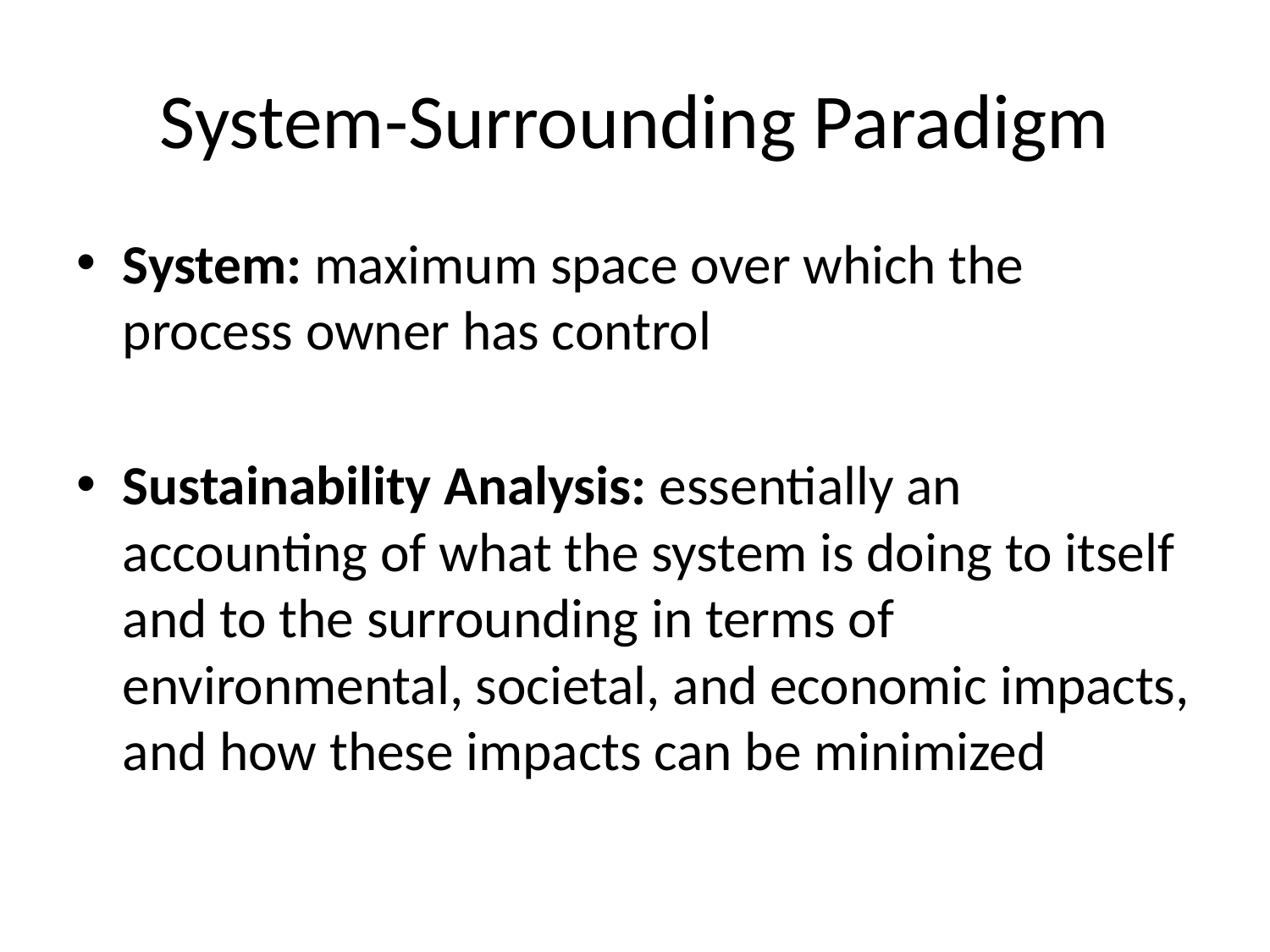

# System-Surrounding Paradigm
System: maximum space over which the process owner has control

Sustainability Analysis: essentially an accounting of what the system is doing to itself and to the surrounding in terms of environmental, societal, and economic impacts, and how these impacts can be minimized